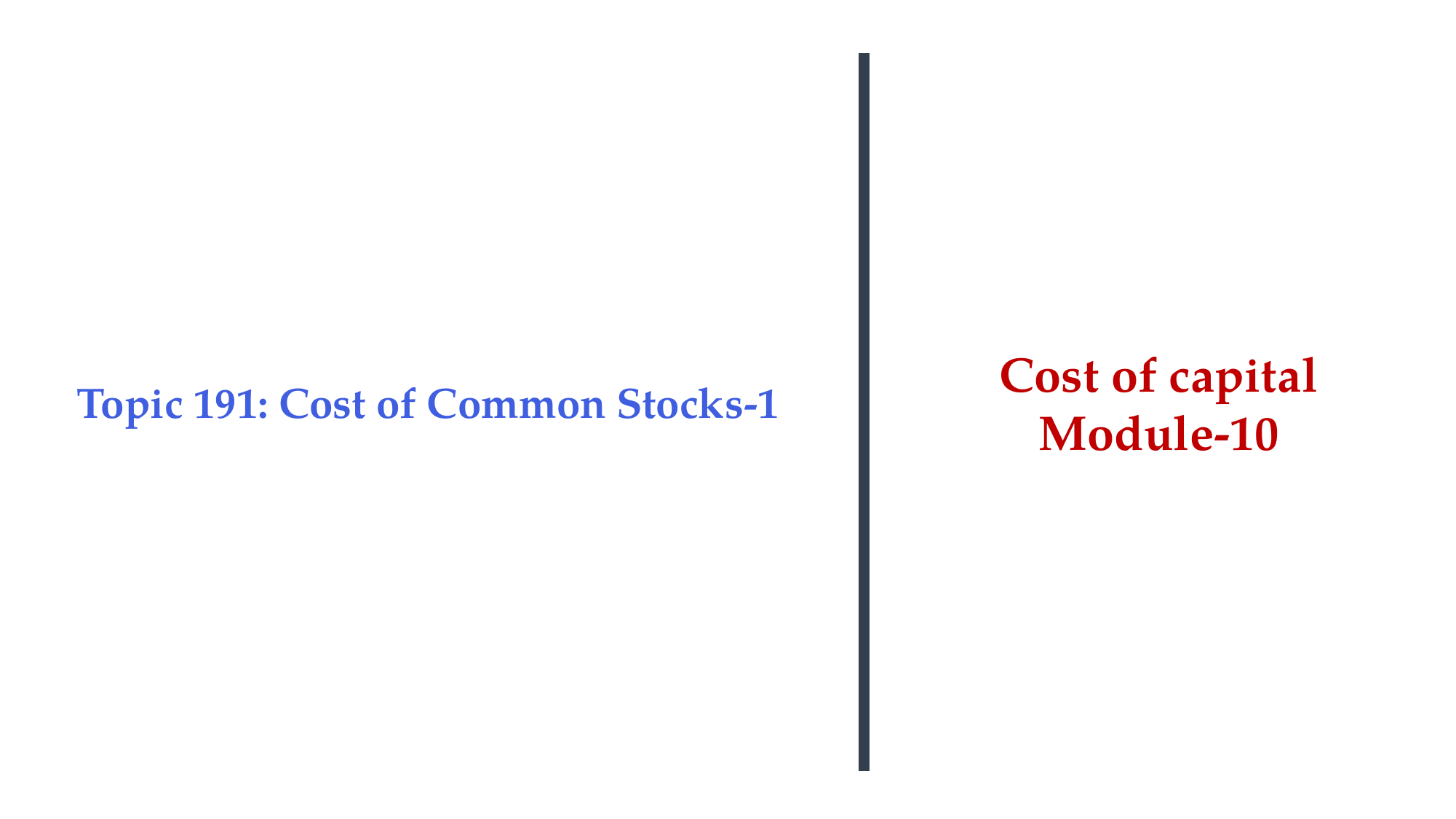

Cost of capital
Module-10
Topic 191: Cost of Common Stocks-1